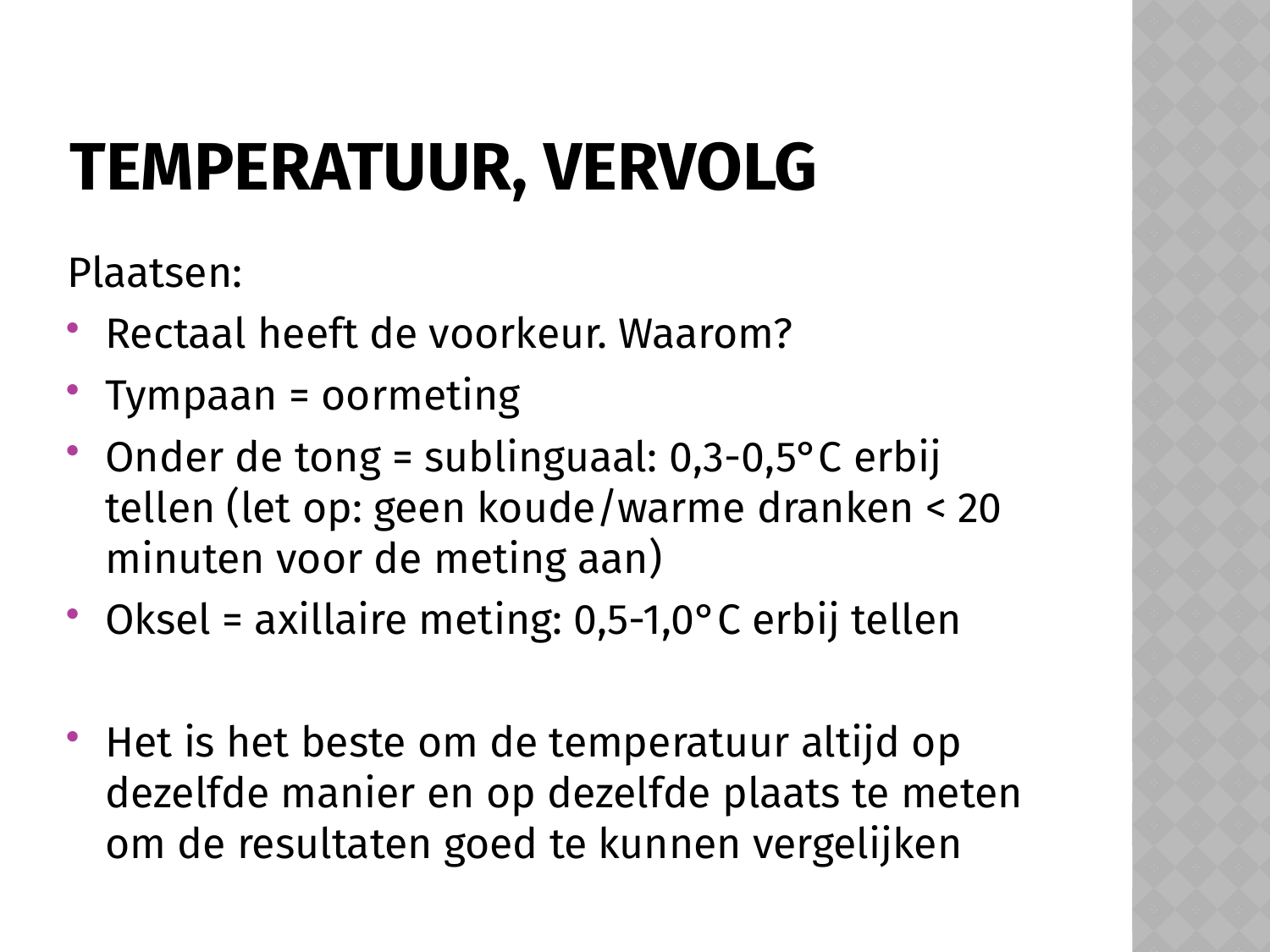

# Temperatuur, vervolg

Plaatsen:
Rectaal heeft de voorkeur. Waarom?
Tympaan = oormeting
Onder de tong = sublinguaal: 0,3-0,5°C erbij tellen (let op: geen koude/warme dranken < 20 minuten voor de meting aan)
Oksel = axillaire meting: 0,5-1,0°C erbij tellen

Het is het beste om de temperatuur altijd op dezelfde manier en op dezelfde plaats te meten om de resultaten goed te kunnen vergelijken